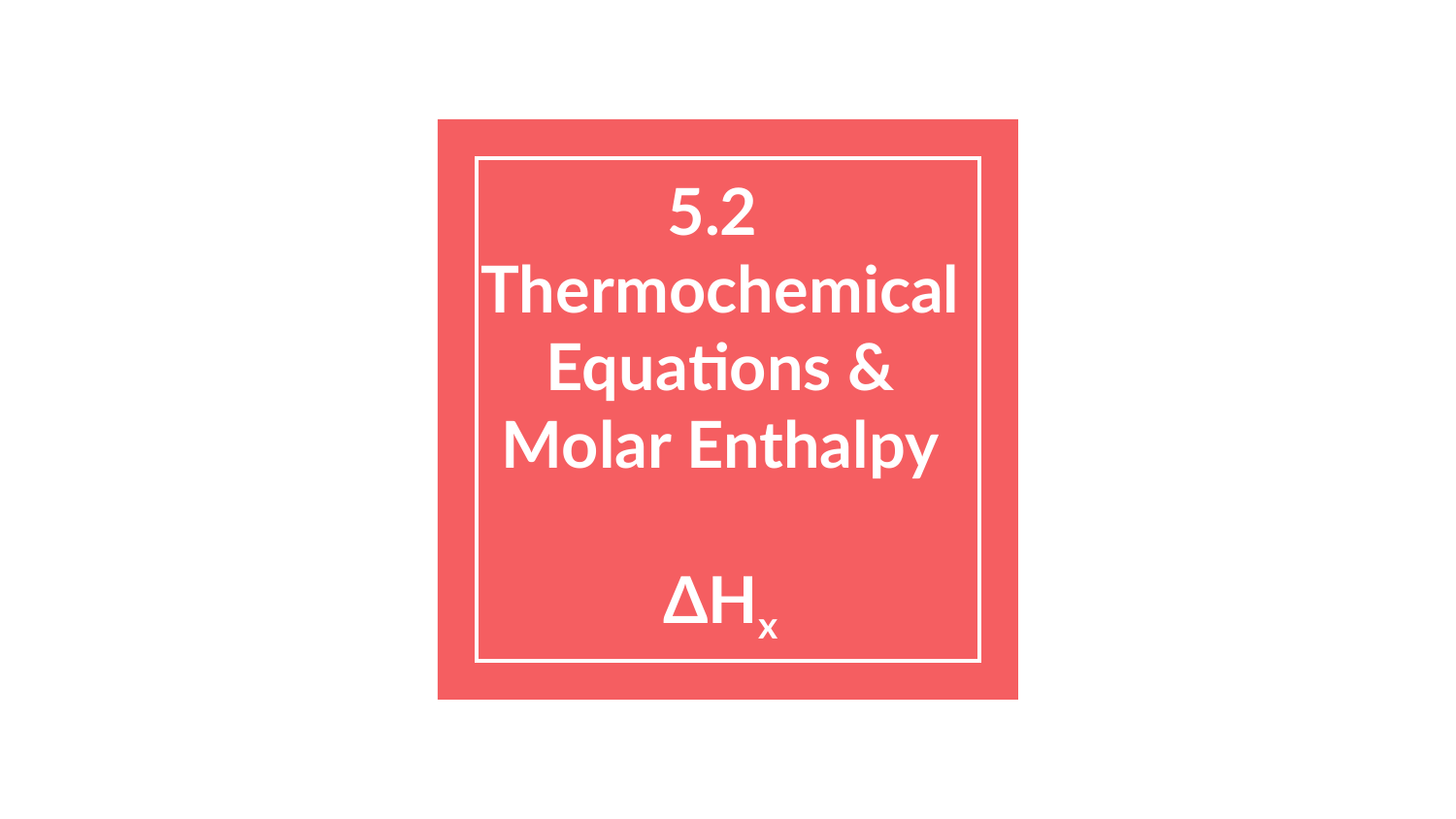

# 5.2  Thermochemical Equations & Molar Enthalpy

ΔHx